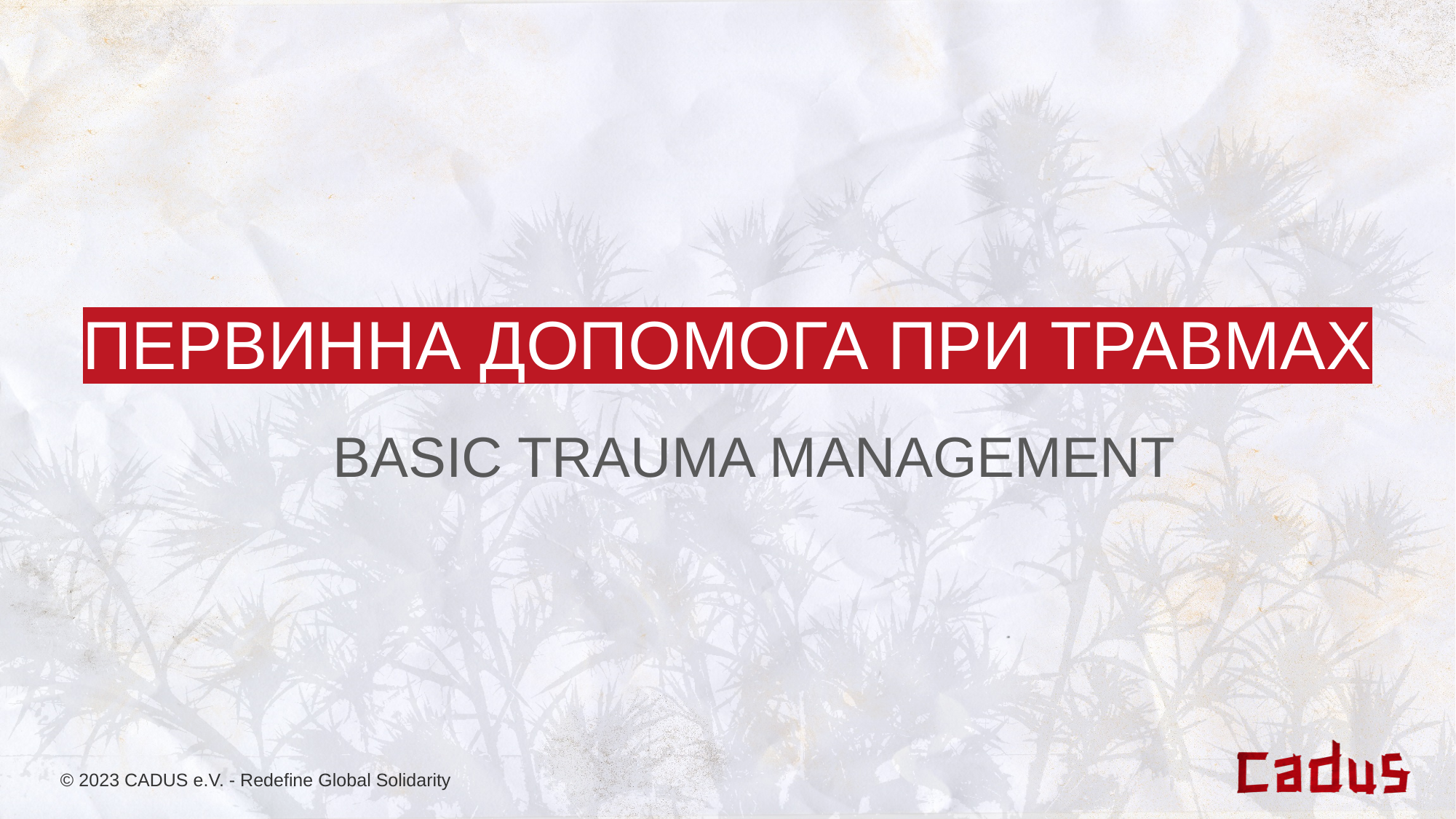

# ПЕРВИННА ДОПОМОГА ПРИ ТРАВМАХ
BASIC TRAUMA MANAGEMENT